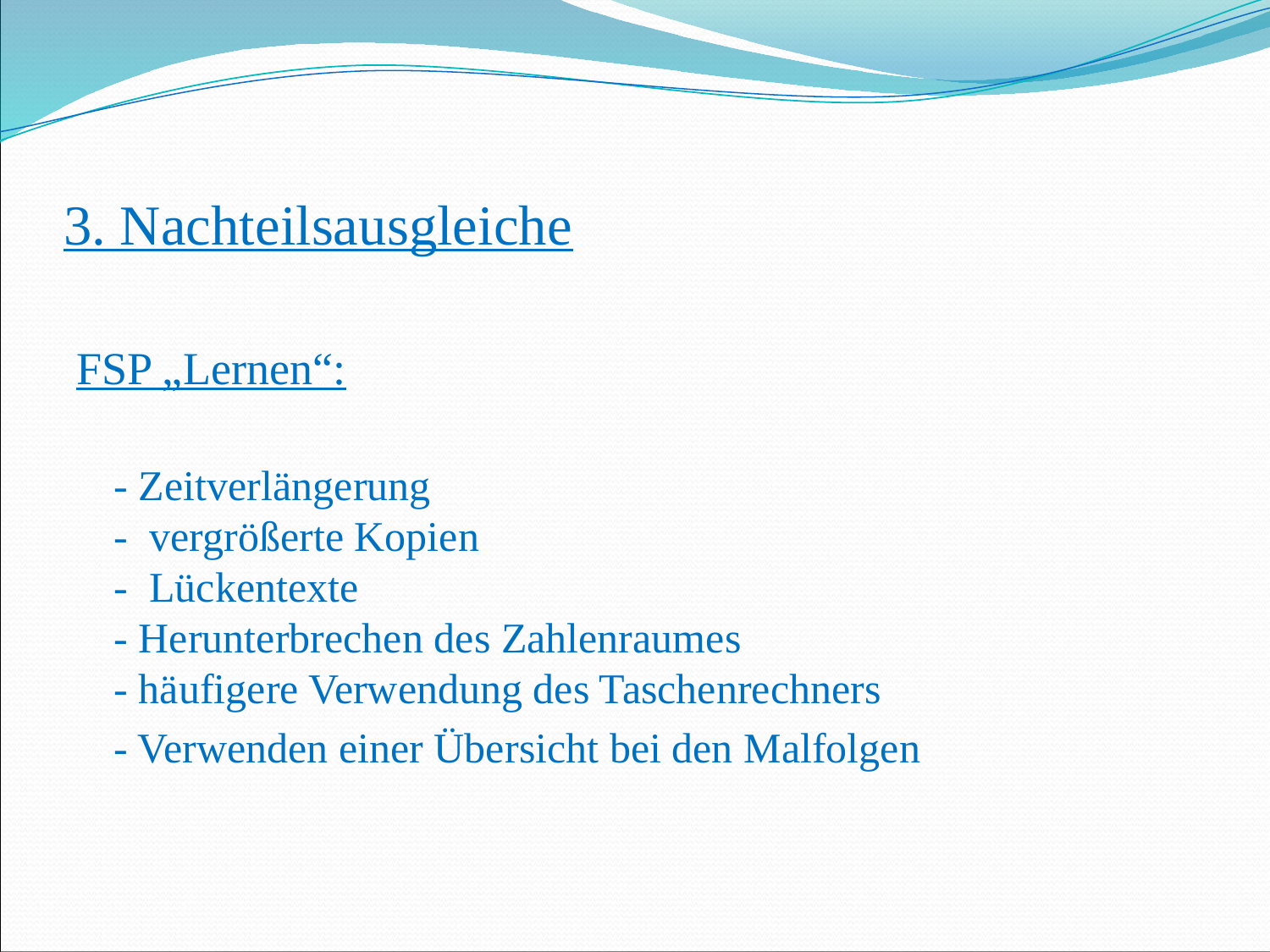

# 3. Nachteilsausgleiche

FSP „Lernen“:
- Zeitverlängerung
-  vergrößerte Kopien
-  Lückentexte
- Herunterbrechen des Zahlenraumes
- häufigere Verwendung des Taschenrechners
	- Verwenden einer Übersicht bei den Malfolgen